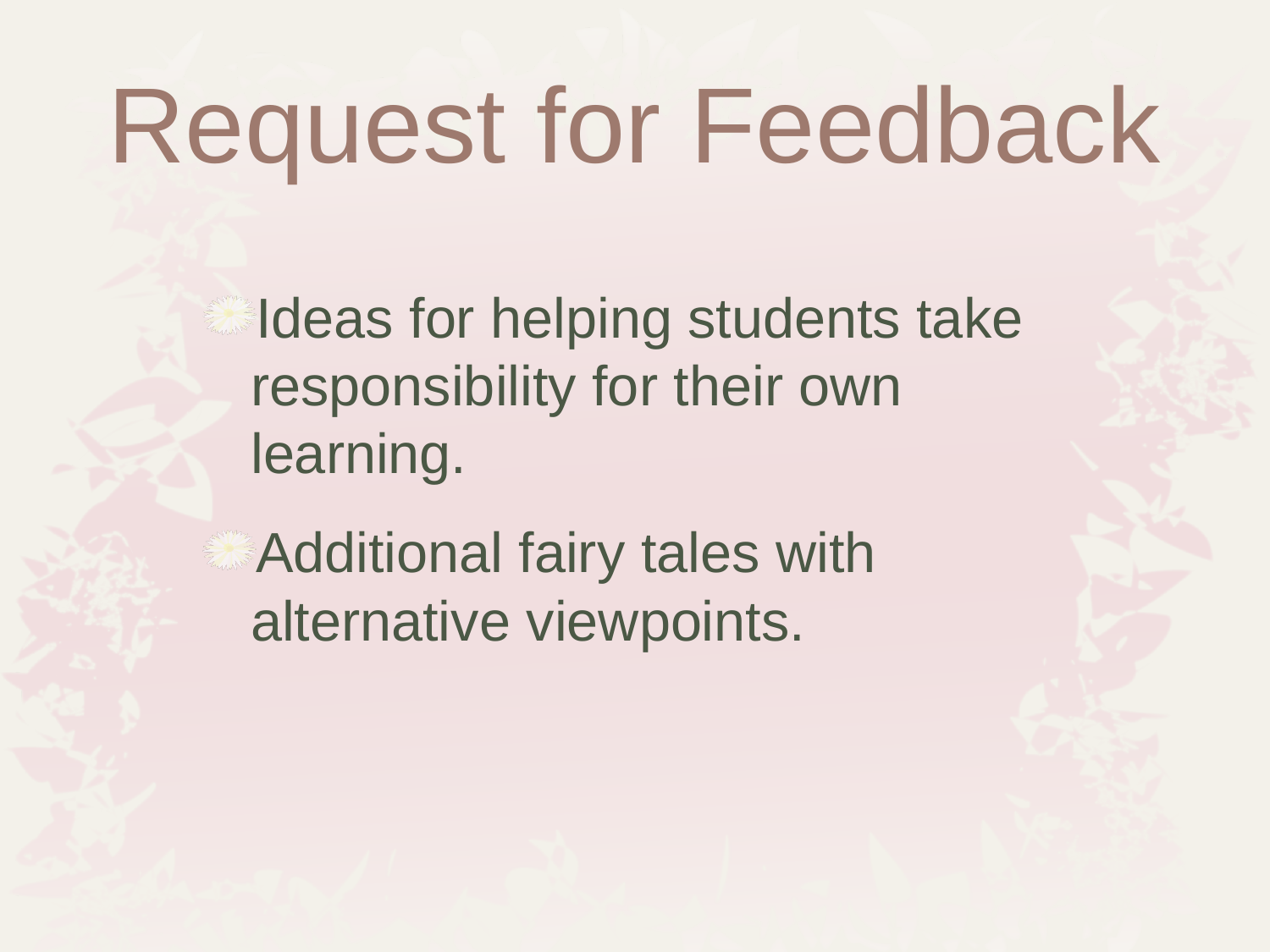

# Request for Feedback
Ideas for helping students take responsibility for their own learning.
Additional fairy tales with alternative viewpoints.